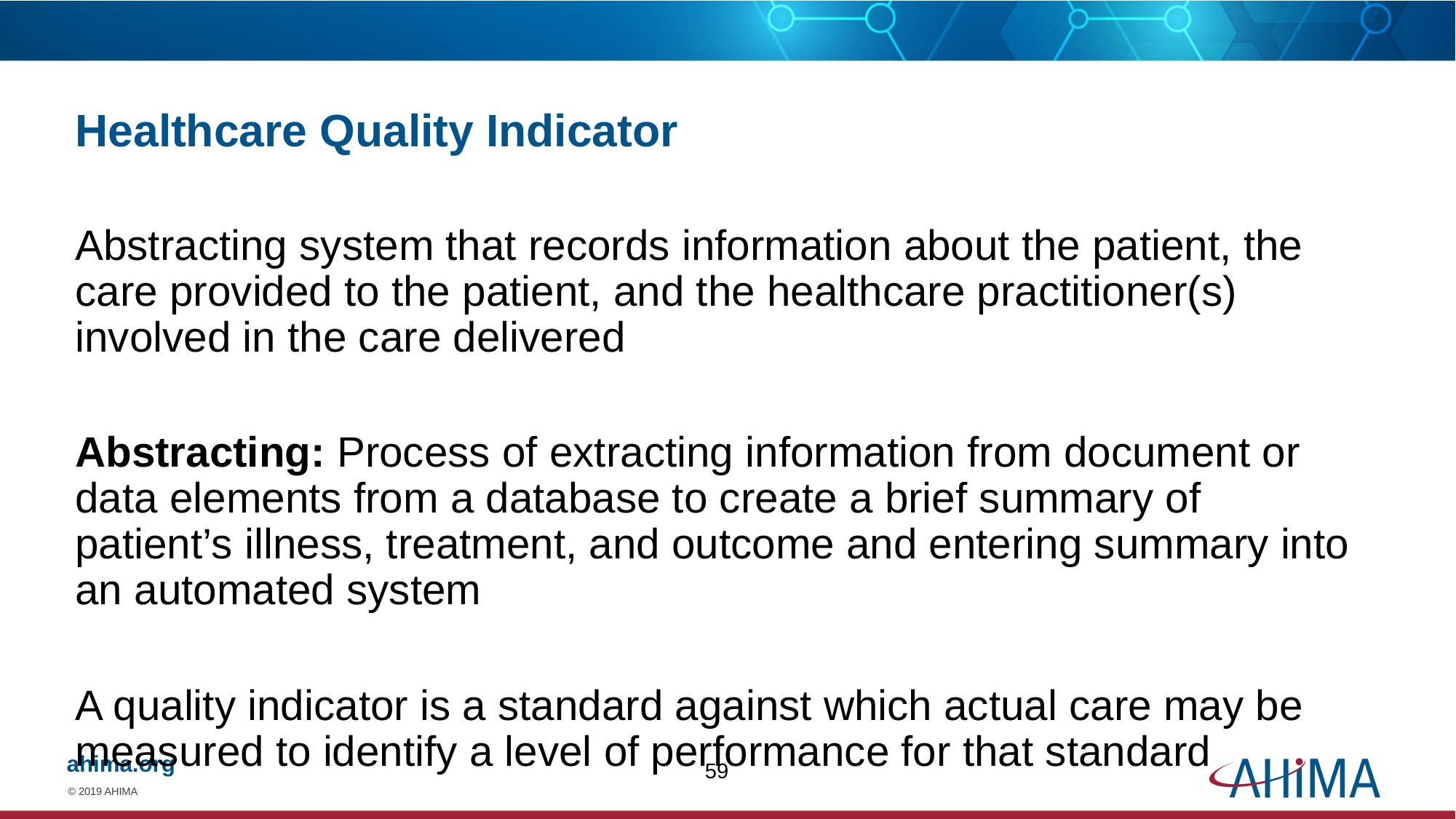

# Healthcare Quality Indicator
Abstracting system that records information about the patient, the care provided to the patient, and the healthcare practitioner(s) involved in the care delivered

Abstracting: Process of extracting information from document or data elements from a database to create a brief summary of patient’s illness, treatment, and outcome and entering summary into an automated system

A quality indicator is a standard against which actual care may be measured to identify a level of performance for that standard